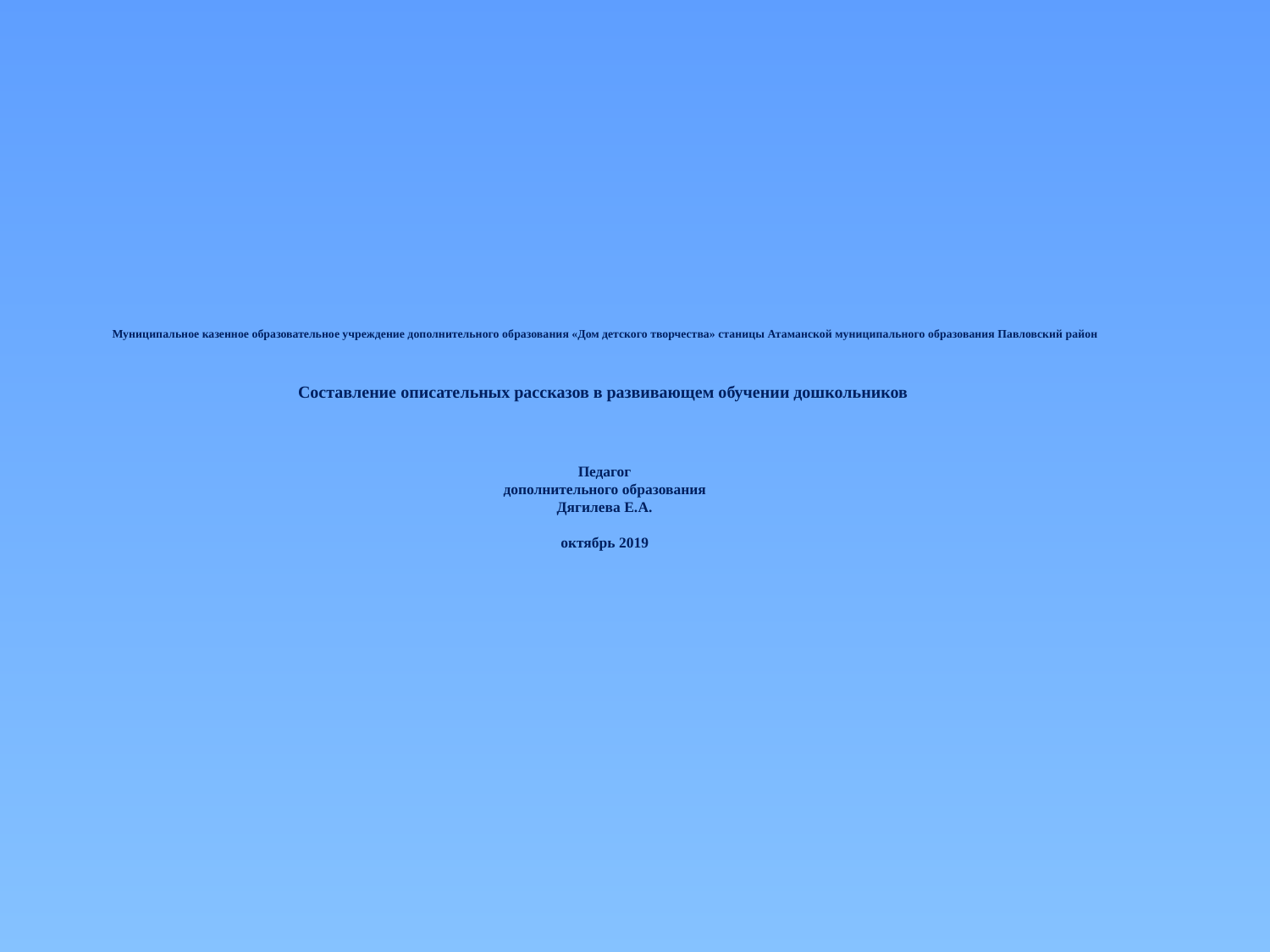

# Муниципальное казенное образовательное учреждение дополнительного образования «Дом детского творчества» станицы Атаманской муниципального образования Павловский район Составление описательных рассказов в развивающем обучении дошкольников Педагог дополнительного образования Дягилева Е.А. октябрь 2019